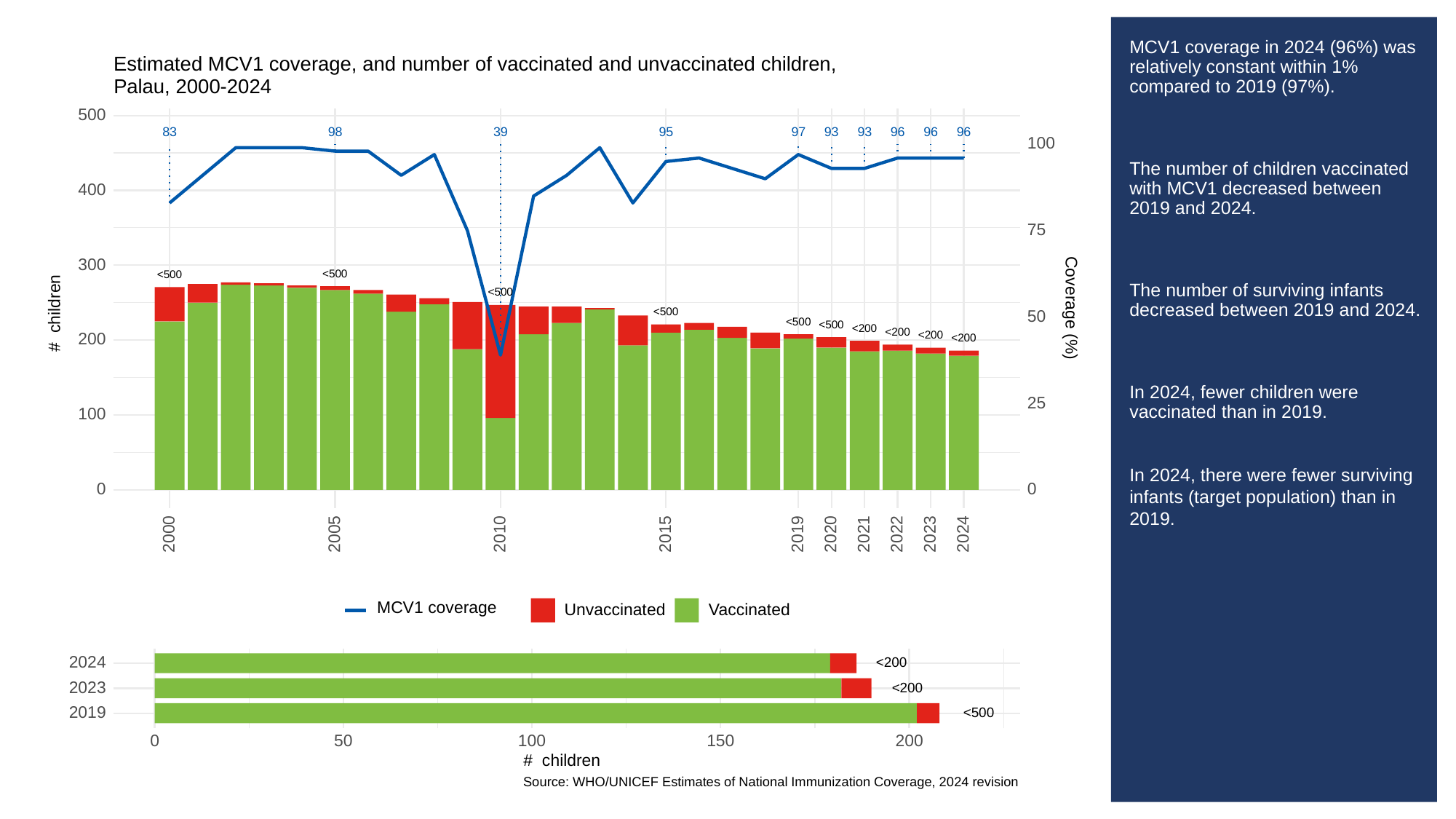

# MCV1 coverage in 2024 (96%) was relatively constant within 1% compared to 2019 (97%).

The number of children vaccinated with MCV1 decreased between 2019 and 2024.

The number of surviving infants decreased between 2019 and 2024.

In 2024, fewer children were vaccinated than in 2019.

In 2024, there were fewer surviving infants (target population) than in 2019.

Estimated MCV1 coverage, and number of vaccinated and unvaccinated children,
Palau, 2000-2024

500

83
39
93
93
98
95
97
96
96
96
100

400

75

300

<500
<500

<500

Coverage (%)

#  children

<500

50

<500
<500

<200

<200

<200

200

<200

25
100

0
0

2023
2000
2005
2010
2015
2019
2020
2021
2022
2024

MCV1 coverage
Unvaccinated
Vaccinated

2024
<200

2023
<200

2019
<500

0
50
100
150
200
#  children
Source: WHO/UNICEF Estimates of National Immunization Coverage, 2024 revision